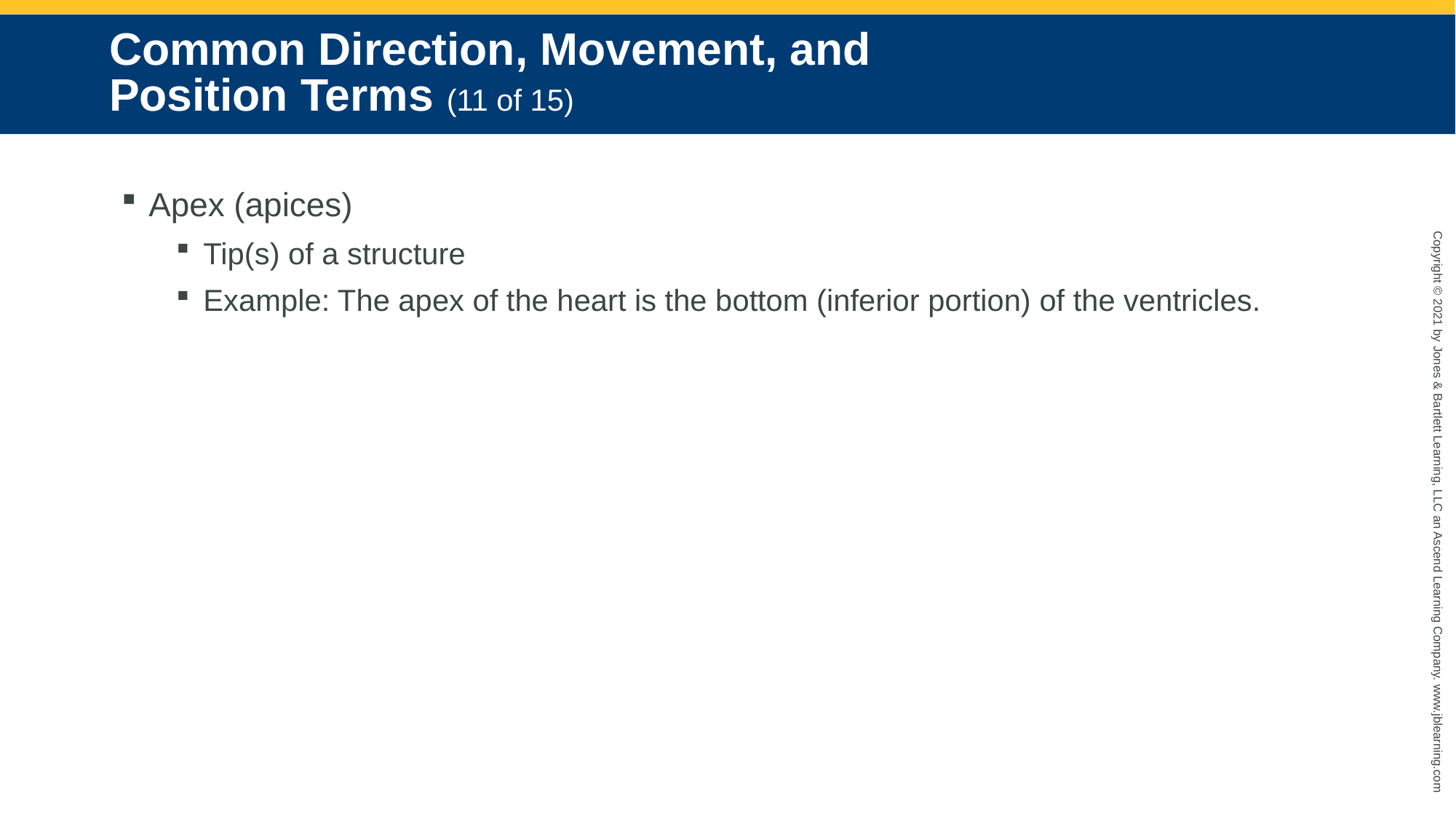

# Common Direction, Movement, and Position Terms (11 of 15)
Apex (apices)
Tip(s) of a structure
Example: The apex of the heart is the bottom (inferior portion) of the ventricles.